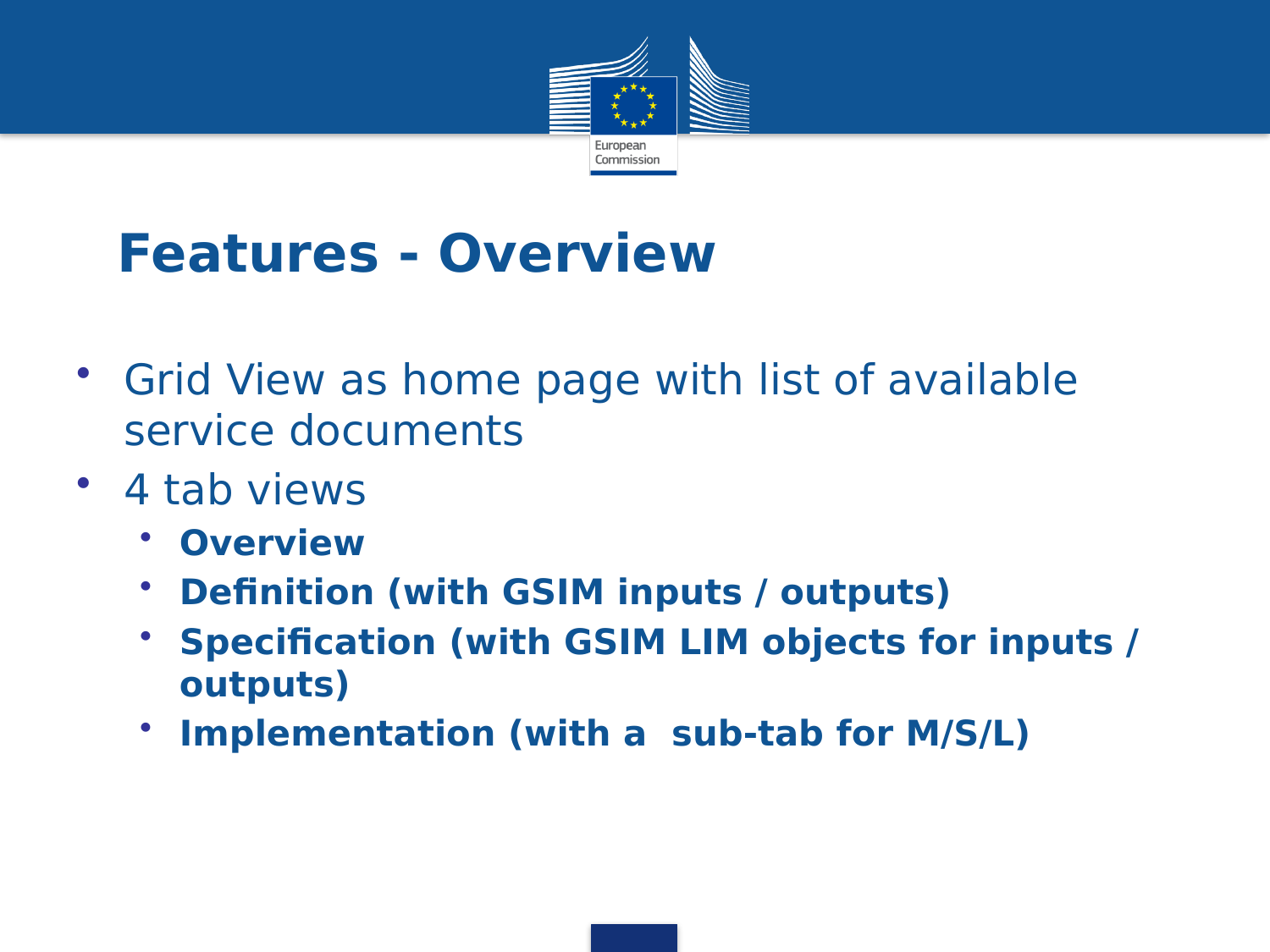

# Features - Overview
Grid View as home page with list of available service documents
4 tab views
Overview
Definition (with GSIM inputs / outputs)
Specification (with GSIM LIM objects for inputs / outputs)
Implementation (with a  sub-tab for M/S/L)